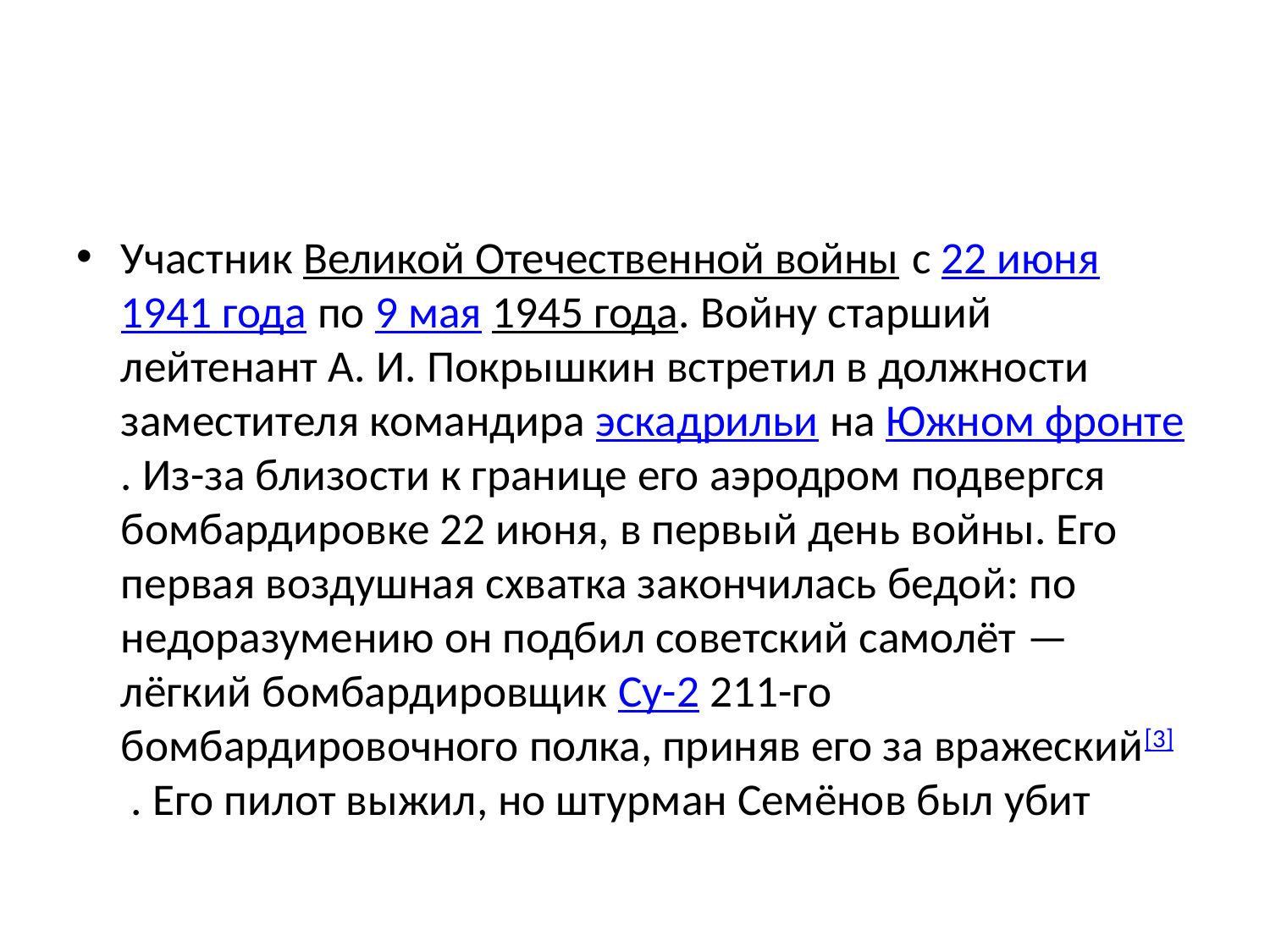

#
Участник Великой Отечественной войны с 22 июня 1941 года по 9 мая 1945 года. Войну старший лейтенант А. И. Покрышкин встретил в должности заместителя командира эскадрильи на Южном фронте. Из-за близости к границе его аэродром подвергся бомбардировке 22 июня, в первый день войны. Его первая воздушная схватка закончилась бедой: по недоразумению он подбил советский самолёт — лёгкий бомбардировщик Су-2 211-го бомбардировочного полка, приняв его за вражеский[3] . Его пилот выжил, но штурман Семёнов был убит